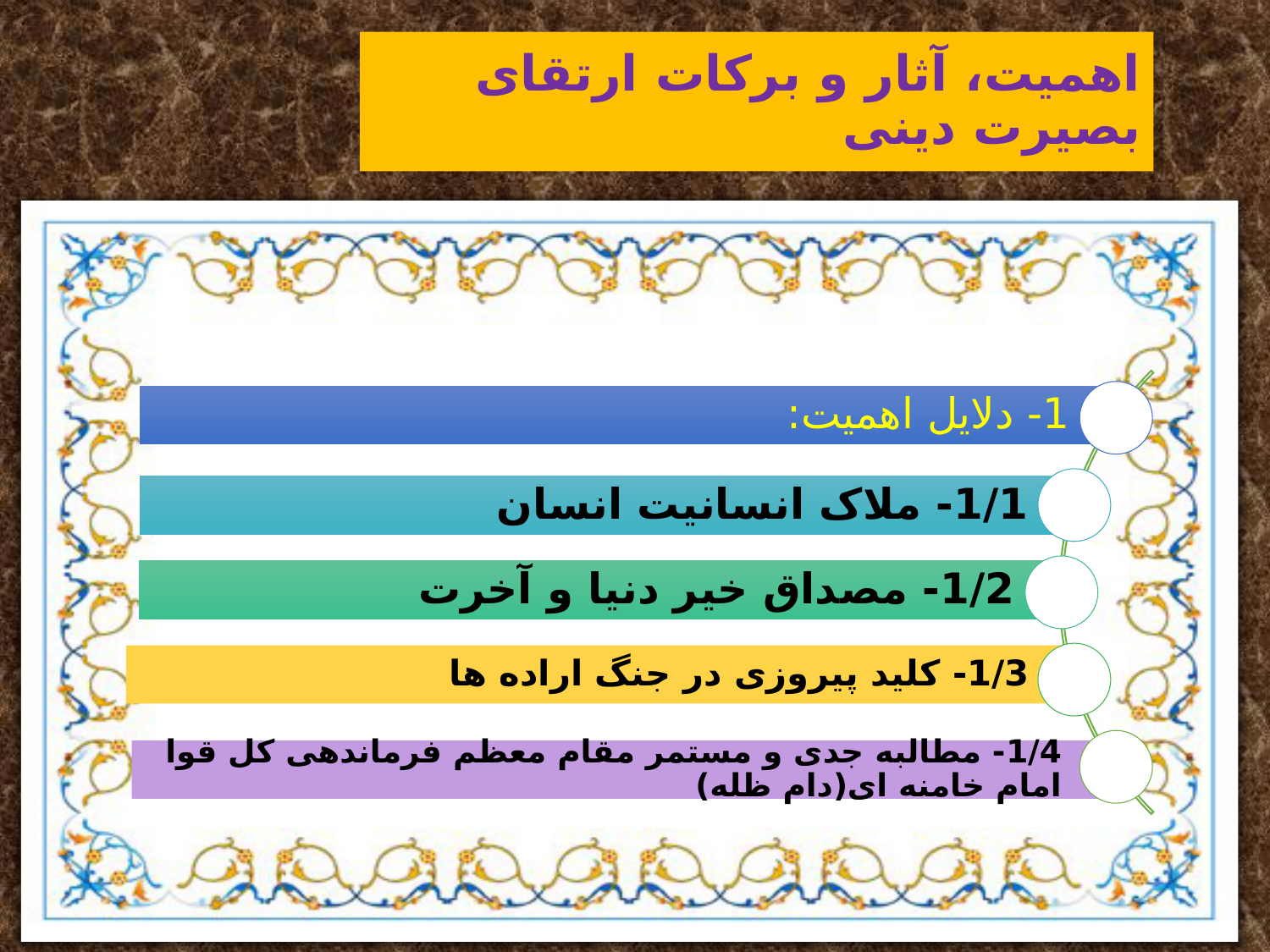

اهمیت، آثار و برکات ارتقای بصیرت دینی

1- دلایل اهمیت:
1/1- ملاک انسانیت انسان
1/2- مصداق خیر دنیا و آخرت
 1/3- کلید پیروزی در جنگ اراده ها
1/4- مطالبه جدی و مستمر مقام معظم فرماندهی کل قوا امام خامنه ای(دام ظله)